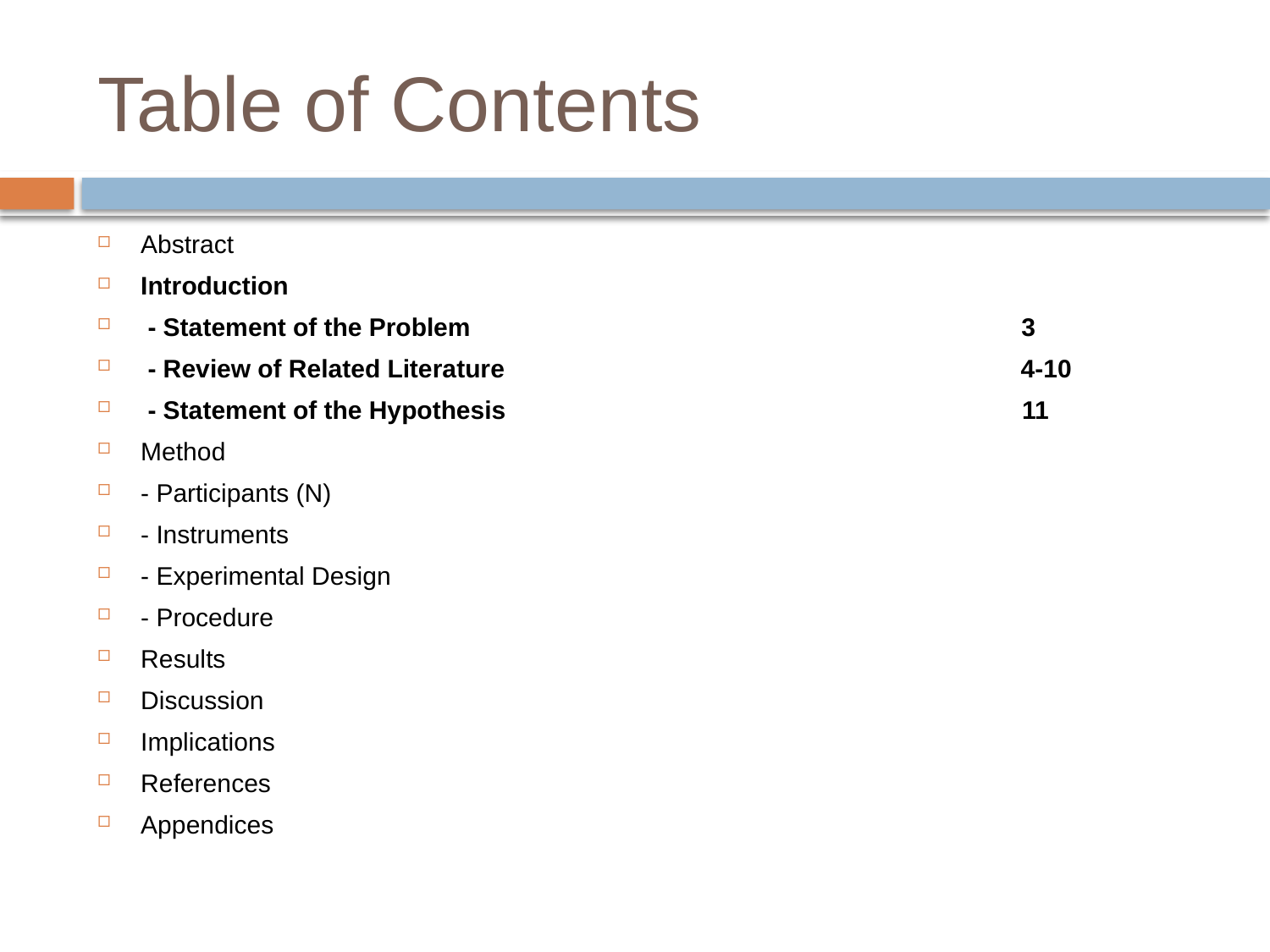

# Table of Contents
Abstract
Introduction
 - Statement of the Problem                                                                               3
 - Review of Related Literature                                                                          4-10
 - Statement of the Hypothesis                                                                          11
Method
- Participants (N)
- Instruments
- Experimental Design
- Procedure
Results
Discussion
Implications
References
Appendices